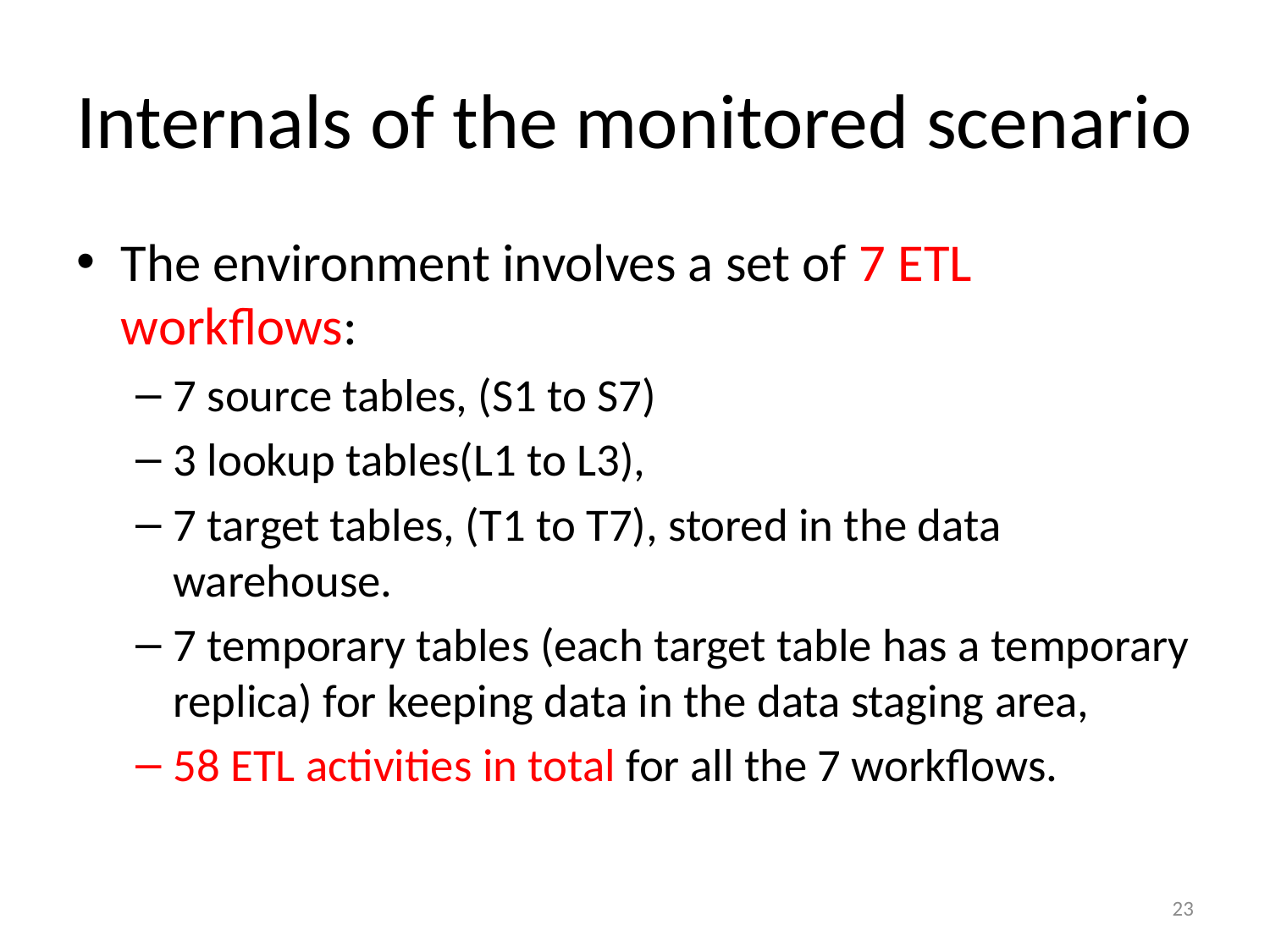

# Internals of the monitored scenario
The environment involves a set of 7 ETL workflows:
7 source tables, (S1 to S7)
3 lookup tables(L1 to L3),
7 target tables, (T1 to T7), stored in the data warehouse.
7 temporary tables (each target table has a temporary replica) for keeping data in the data staging area,
58 ETL activities in total for all the 7 workflows.
23